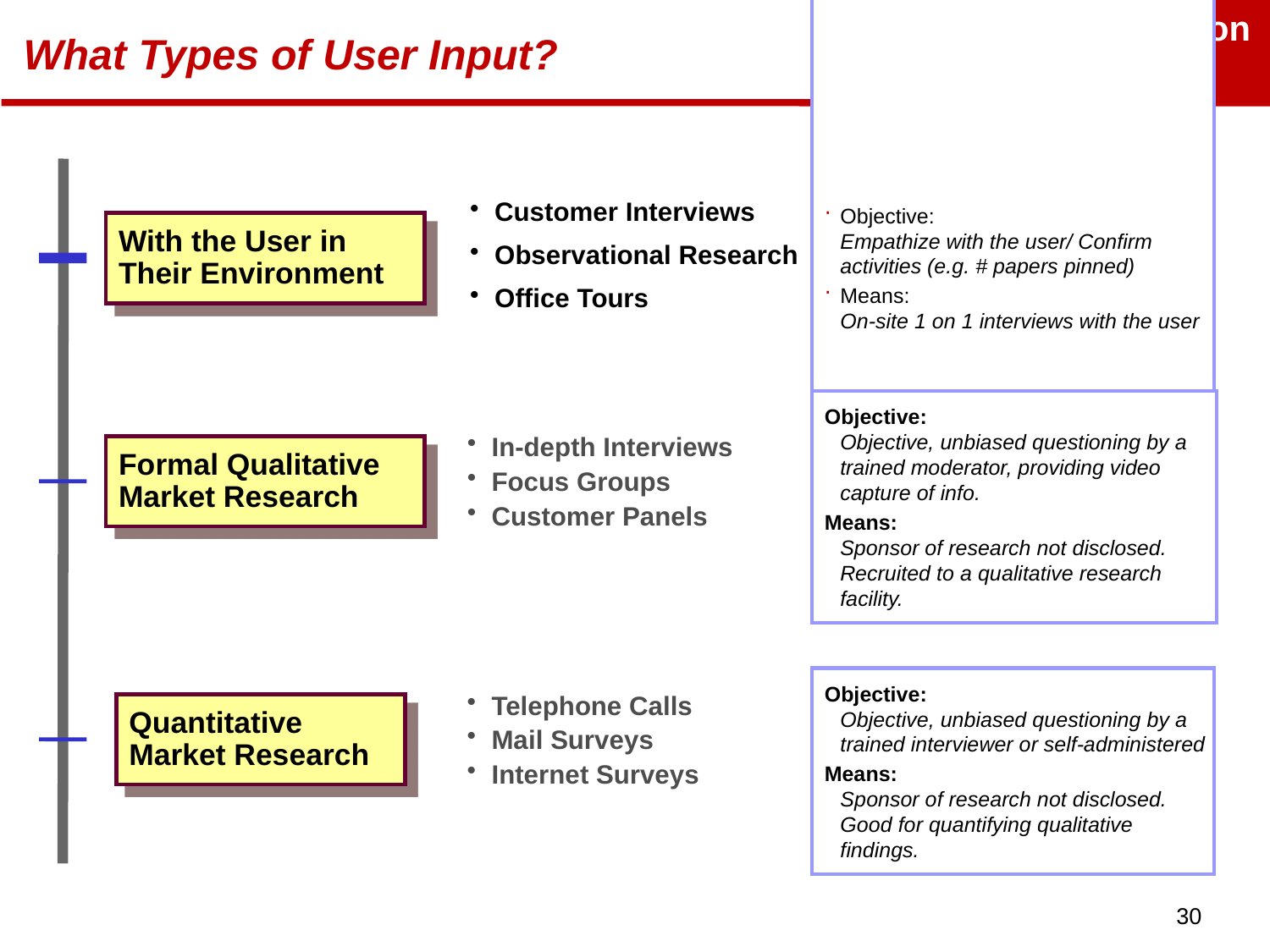

# What Types of User Input?

Objective:
Empathize with the user/ Confirm activities (e.g. # papers pinned)
Means:
On-site 1 on 1 interviews with the user
Customer Interviews
Observational Research
Office Tours
With the User in Their Environment

Objective:
Objective, unbiased questioning by a trained moderator, providing video capture of info.
Means:
Sponsor of research not disclosed.  Recruited to a qualitative research facility.
In-depth Interviews
Focus Groups
Customer Panels
Formal Qualitative
Market Research

Objective:
Objective, unbiased questioning by a trained interviewer or self-administered
Means:
Sponsor of research not disclosed.  Good for quantifying qualitative findings.
Telephone Calls
Mail Surveys
Internet Surveys
Quantitative
Market Research